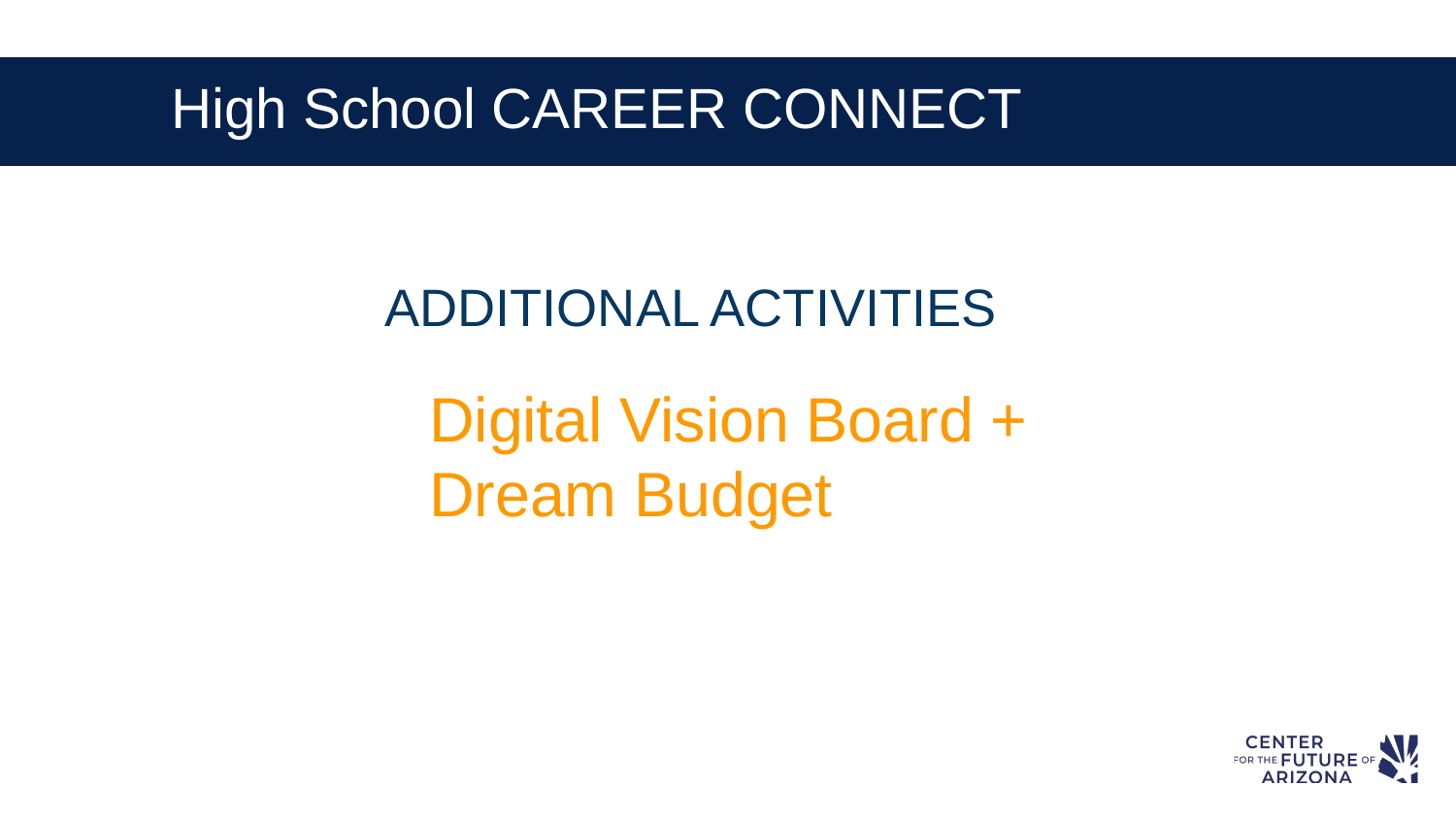

# High School CAREER CONNECT
ADDITIONAL ACTIVITIES
Digital Vision Board + Dream Budget